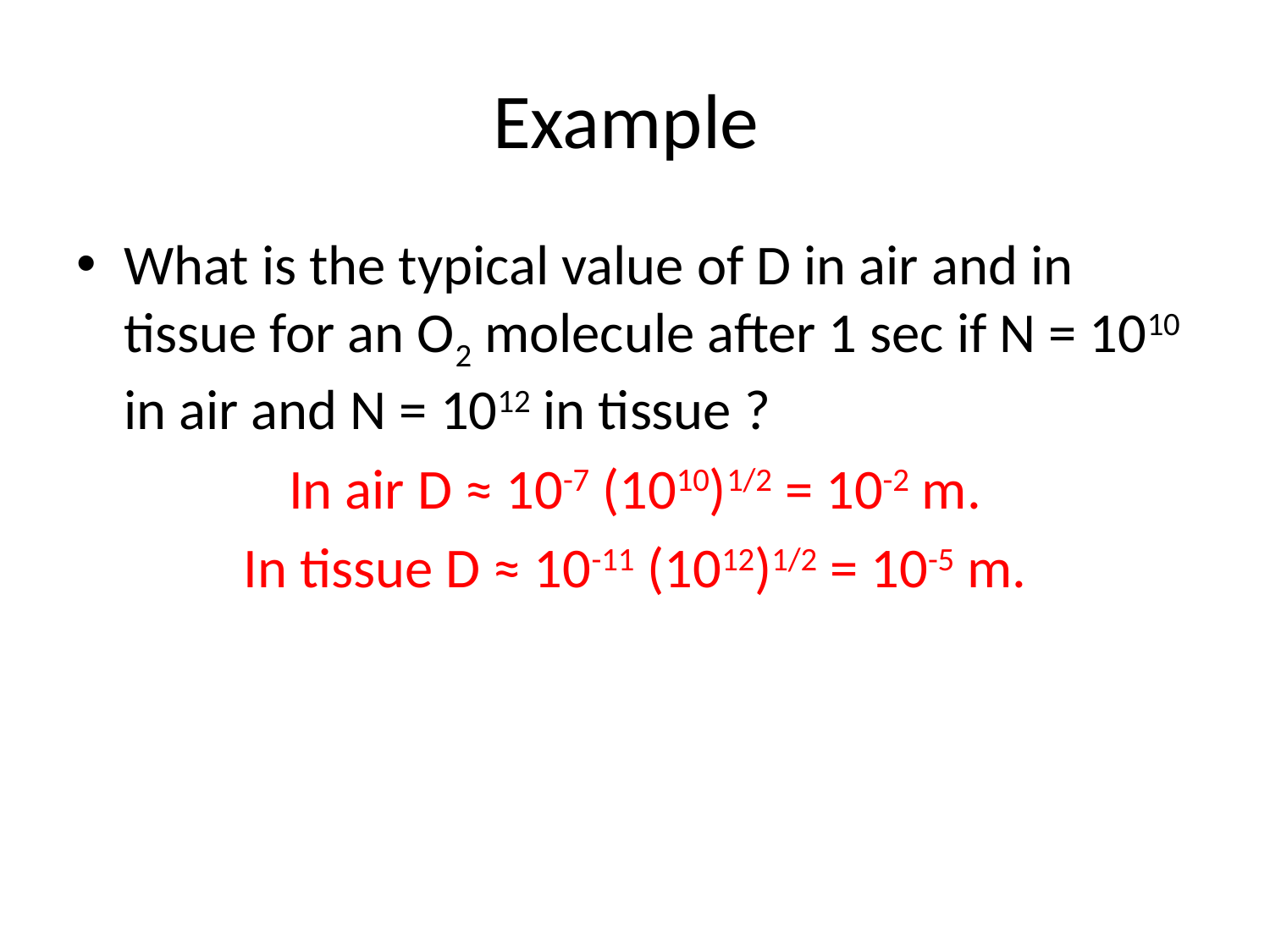

# Example
What is the typical value of D in air and in tissue for an O2 molecule after 1 sec if N = 1010 in air and N = 1012 in tissue ?
In air D ≈ 10-7 (1010)1/2 = 10-2 m.
In tissue D ≈ 10-11 (1012)1/2 = 10-5 m.